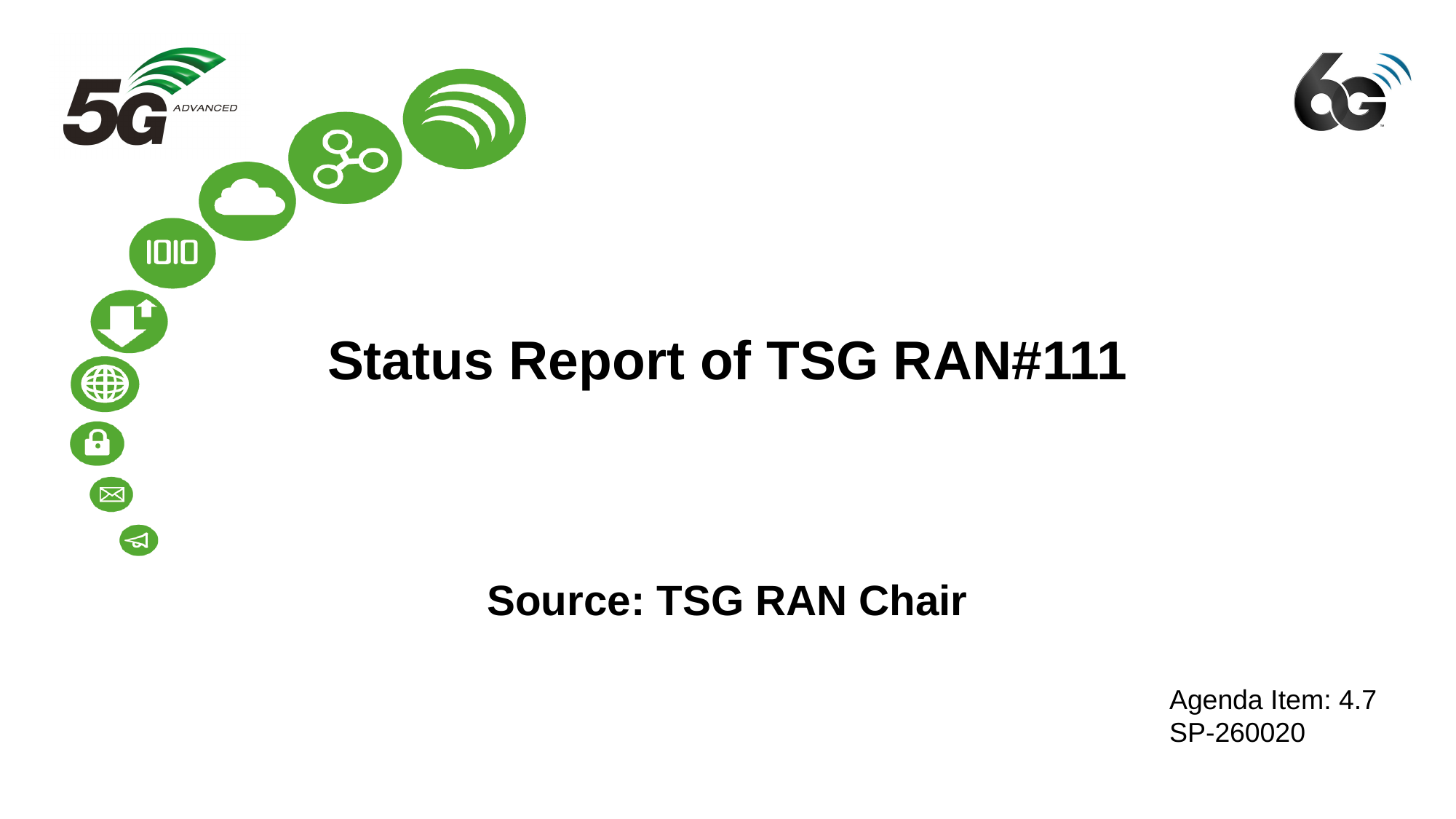

# Status Report of TSG RAN#111
Source: TSG RAN Chair
Agenda Item: 4.7
SP-260020